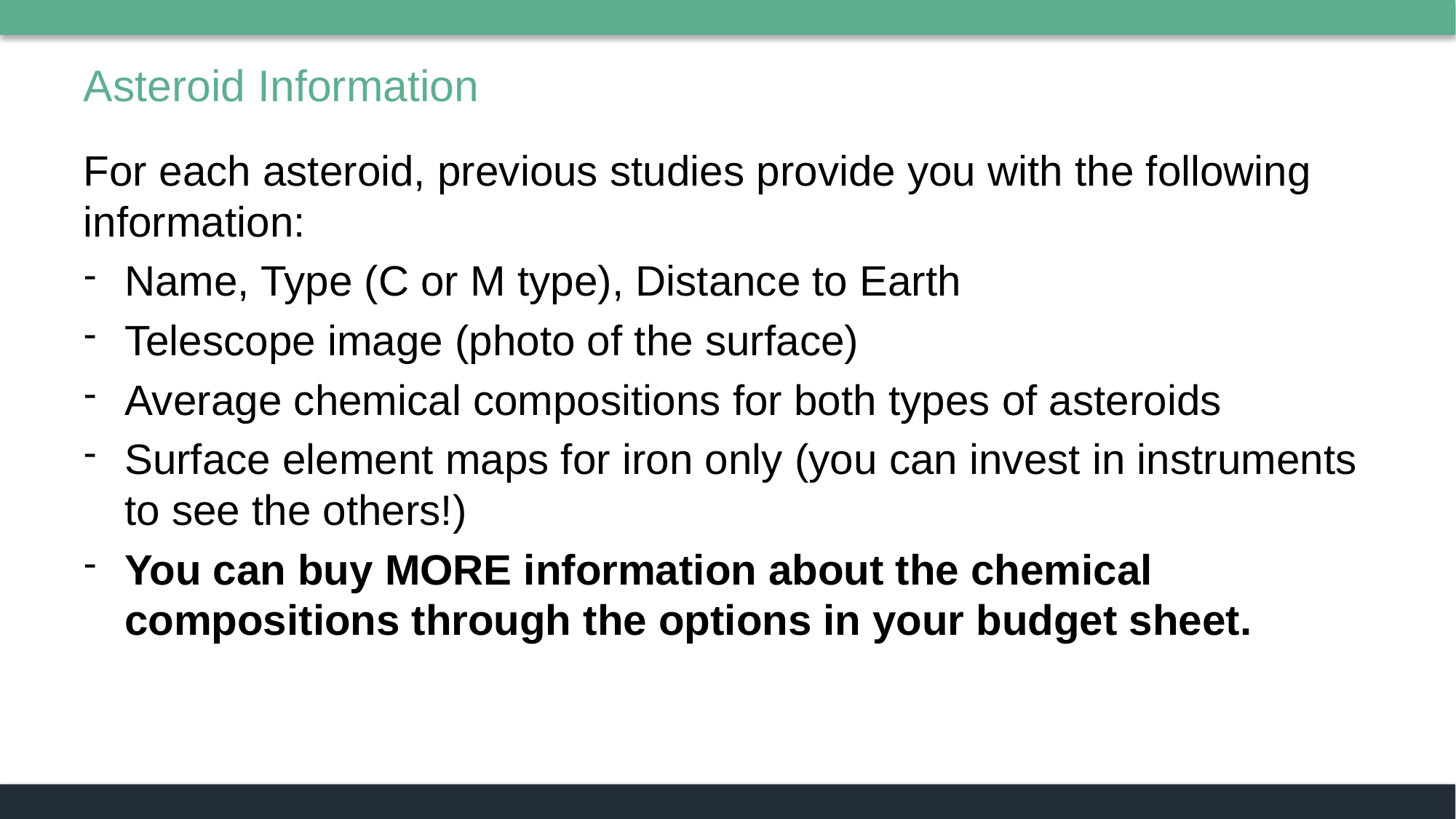

# Asteroid Information
For each asteroid, previous studies provide you with the following information:
Name, Type (C or M type), Distance to Earth
Telescope image (photo of the surface)
Average chemical compositions for both types of asteroids
Surface element maps for iron only (you can invest in instruments to see the others!)
You can buy MORE information about the chemical compositions through the options in your budget sheet.